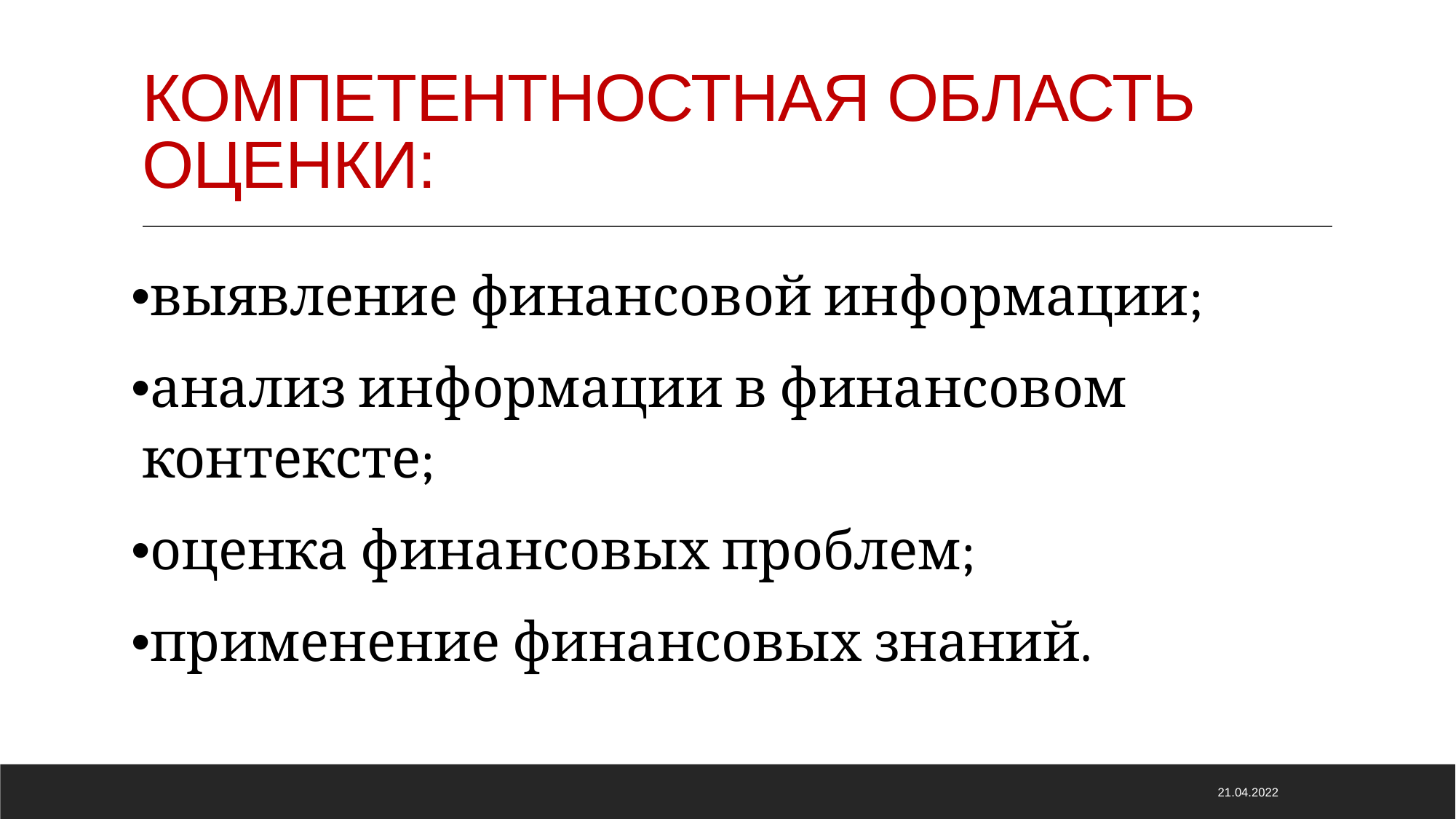

# КОМПЕТЕНТНОСТНАЯ ОБЛАСТЬ ОЦЕНКИ:
выявление финансовой информации;
анализ информации в финансовом контексте;
оценка финансовых проблем;
применение финансовых знаний.
21.04.2022